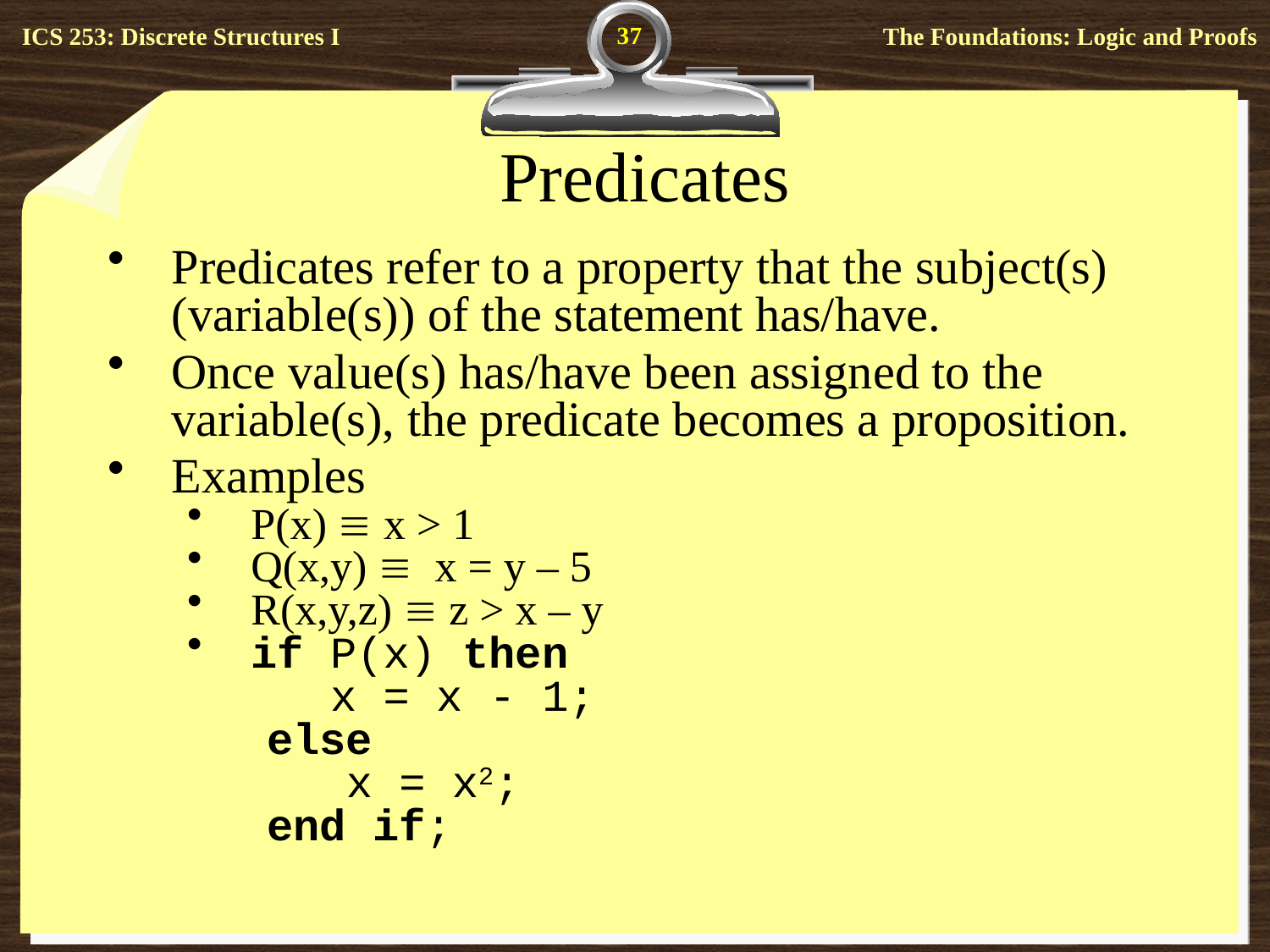

37
# Predicates
Predicates refer to a property that the subject(s) (variable(s)) of the statement has/have.
Once value(s) has/have been assigned to the variable(s), the predicate becomes a proposition.
Examples
P(x) ≡ x > 1
Q(x,y) ≡  x = y – 5
R(x,y,z) ≡ z > x – y
if P(x) then
	   x = x - 1;
   else
      x = x2;
   end if;